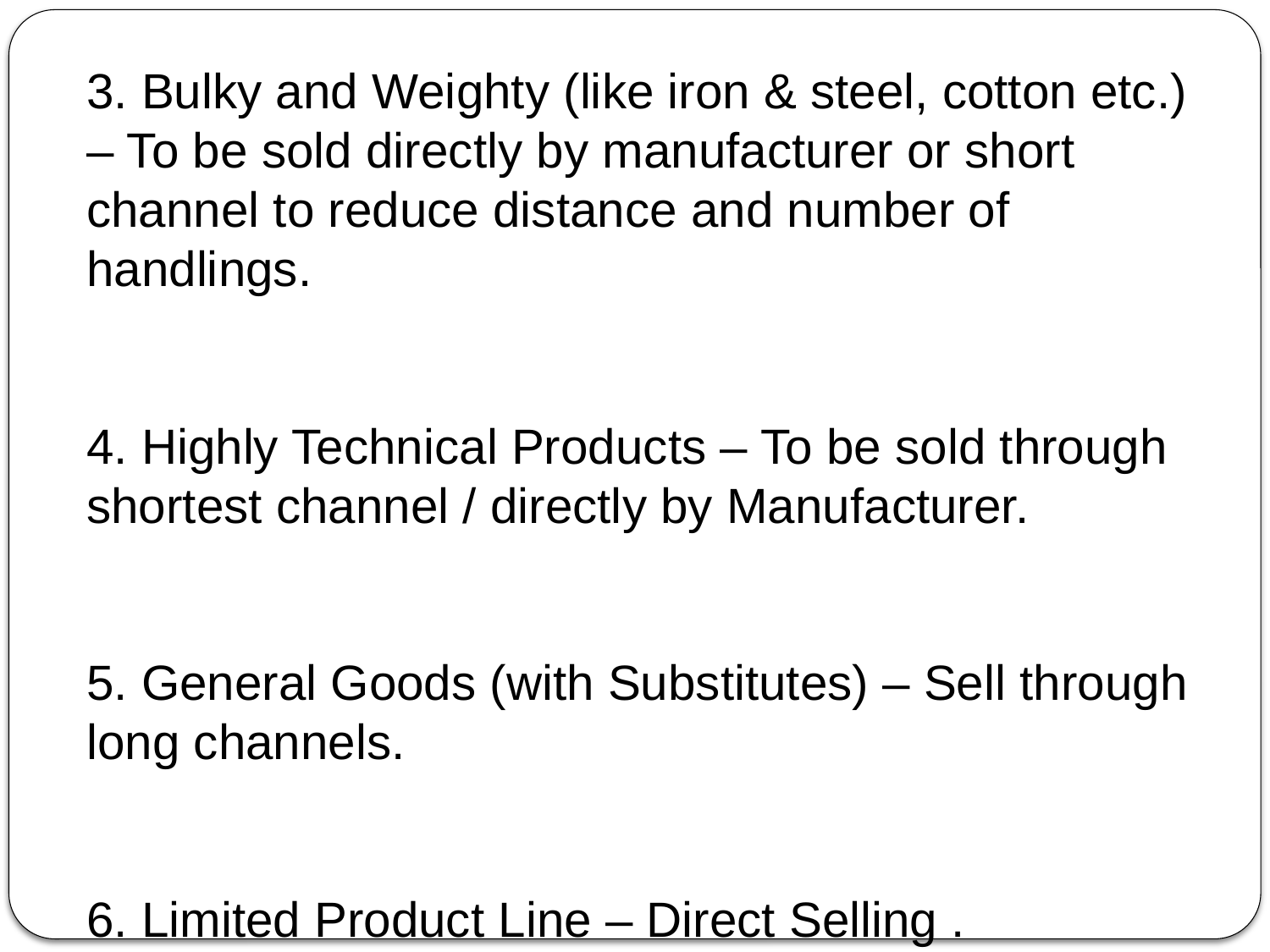

3. Bulky and Weighty (like iron & steel, cotton etc.) – To be sold directly by manufacturer or short channel to reduce distance and number of handlings.

4. Highly Technical Products – To be sold through shortest channel / directly by Manufacturer.

5. General Goods (with Substitutes) – Sell through long channels.

6. Limited Product Line – Direct Selling .